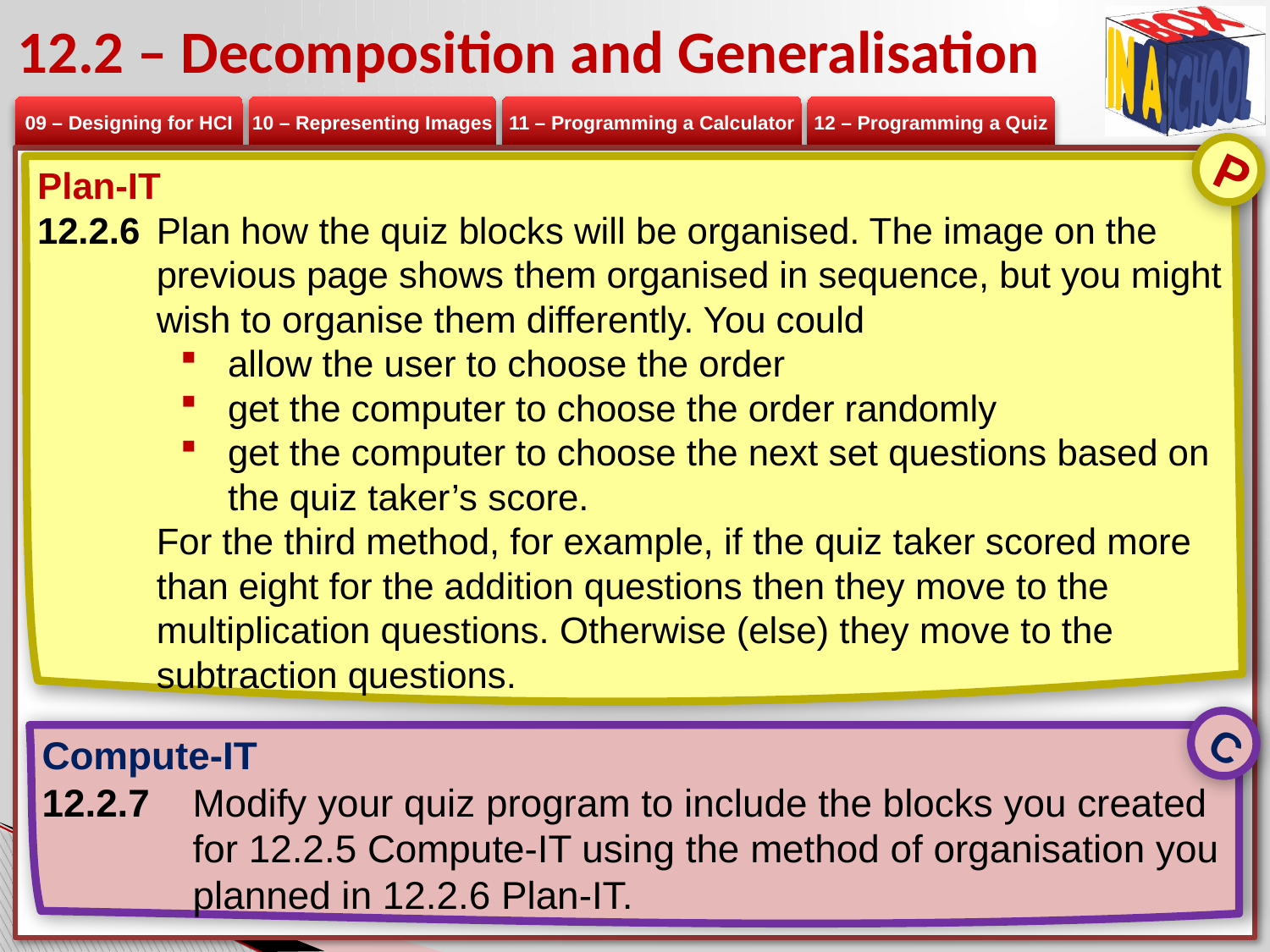

# 12.2 – Decomposition and Generalisation
P
Plan-IT
12.2.6 	Plan how the quiz blocks will be organised. The image on the previous page shows them organised in sequence, but you might wish to organise them differently. You could
allow the user to choose the order
get the computer to choose the order randomly
get the computer to choose the next set questions based on the quiz taker’s score.
	For the third method, for example, if the quiz taker scored more than eight for the addition questions then they move to the multiplication questions. Otherwise (else) they move to the subtraction questions.
C
Compute-IT
12.2.7 	Modify your quiz program to include the blocks you created for 12.2.5 Compute-IT using the method of organisation you planned in 12.2.6 Plan-IT.